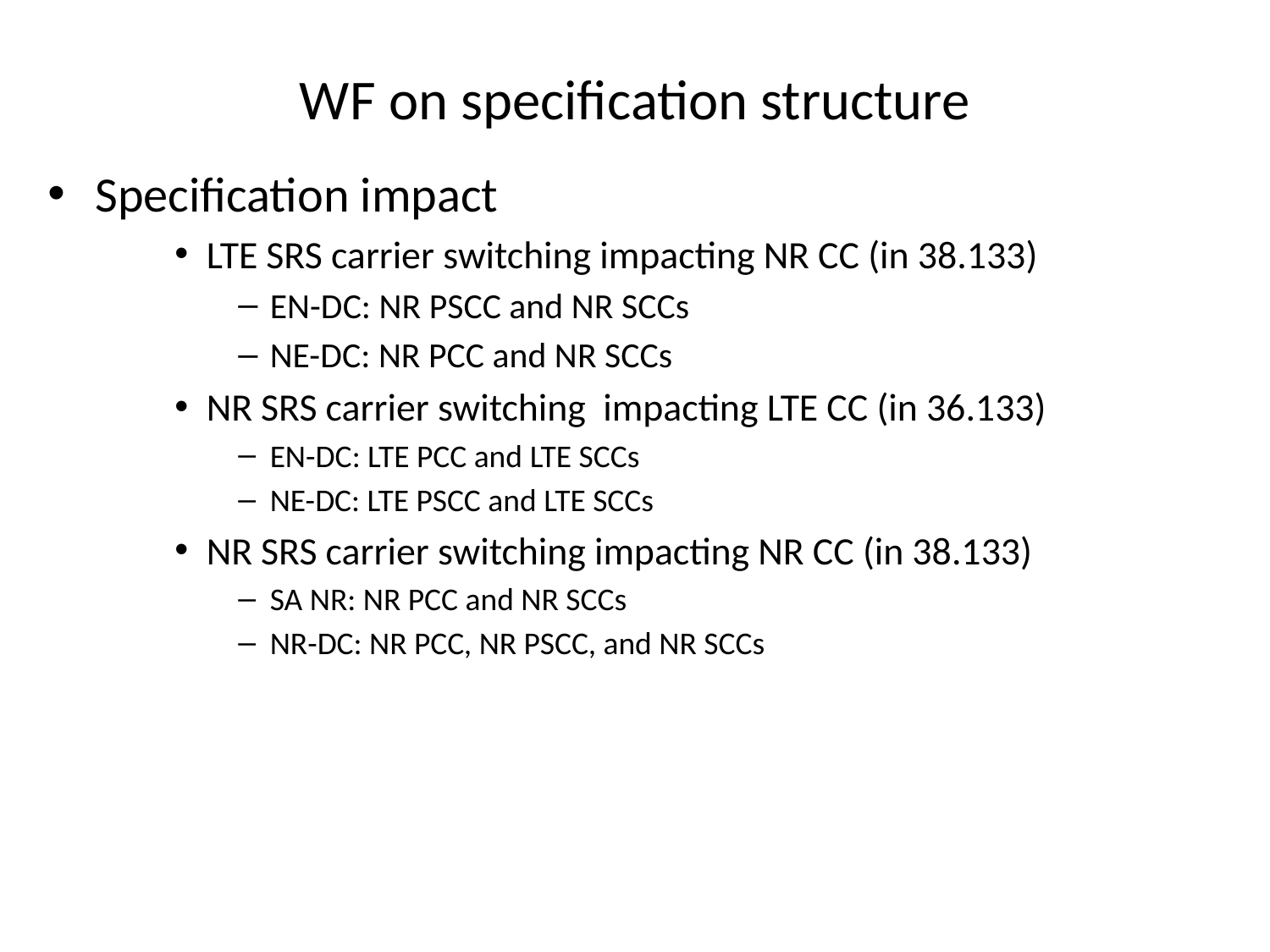

# WF on specification structure
Specification impact
LTE SRS carrier switching impacting NR CC (in 38.133)
EN-DC: NR PSCC and NR SCCs
NE-DC: NR PCC and NR SCCs
NR SRS carrier switching  impacting LTE CC (in 36.133)
EN-DC: LTE PCC and LTE SCCs
NE-DC: LTE PSCC and LTE SCCs
NR SRS carrier switching impacting NR CC (in 38.133)
SA NR: NR PCC and NR SCCs
NR-DC: NR PCC, NR PSCC, and NR SCCs

7